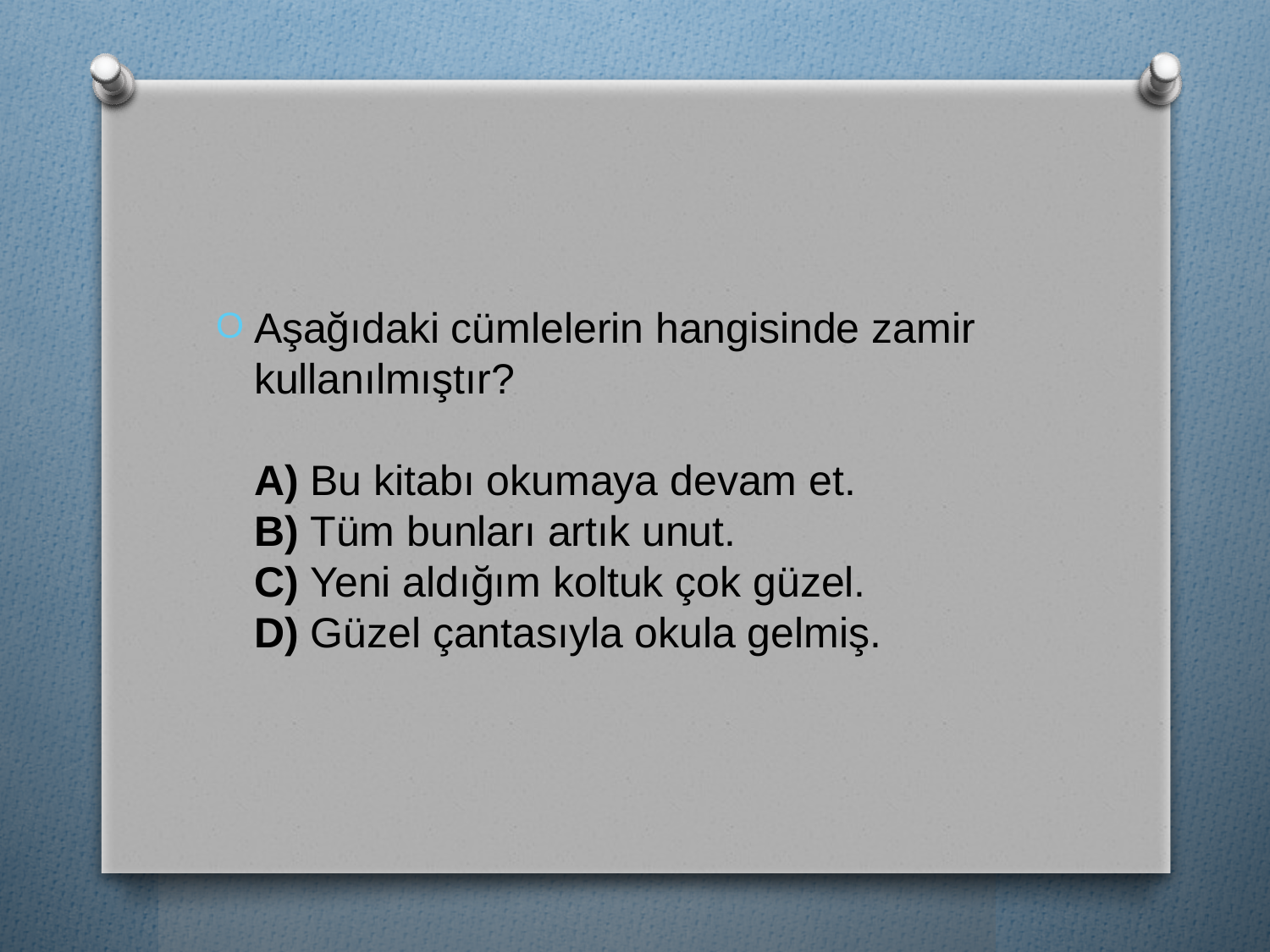

#
Aşağıdaki cümlelerin hangisinde zamir kullanılmıştır? 
A) Bu kitabı okumaya devam et. 
B) Tüm bunları artık unut. 
C) Yeni aldığım koltuk çok güzel. 
D) Güzel çantasıyla okula gelmiş.